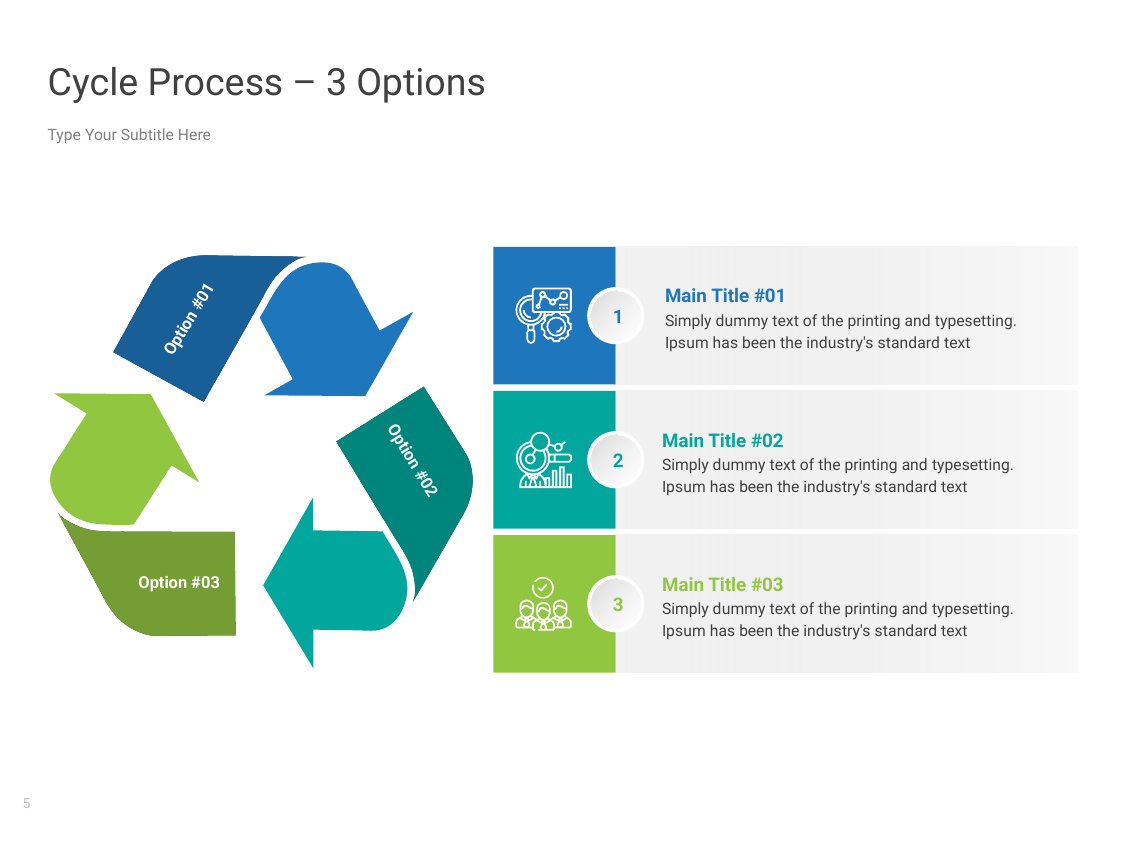

# Cycle Process – 3 Options
Type Your Subtitle Here

Main Title #01
Simply dummy text of the printing and typesetting. Ipsum has been the industry's standard text

1

Option #01

Main Title #02
Simply dummy text of the printing and typesetting. Ipsum has been the industry's standard text

2

Option #02

Main Title #03
Simply dummy text of the printing and typesetting. Ipsum has been the industry's standard text
Option #03

3